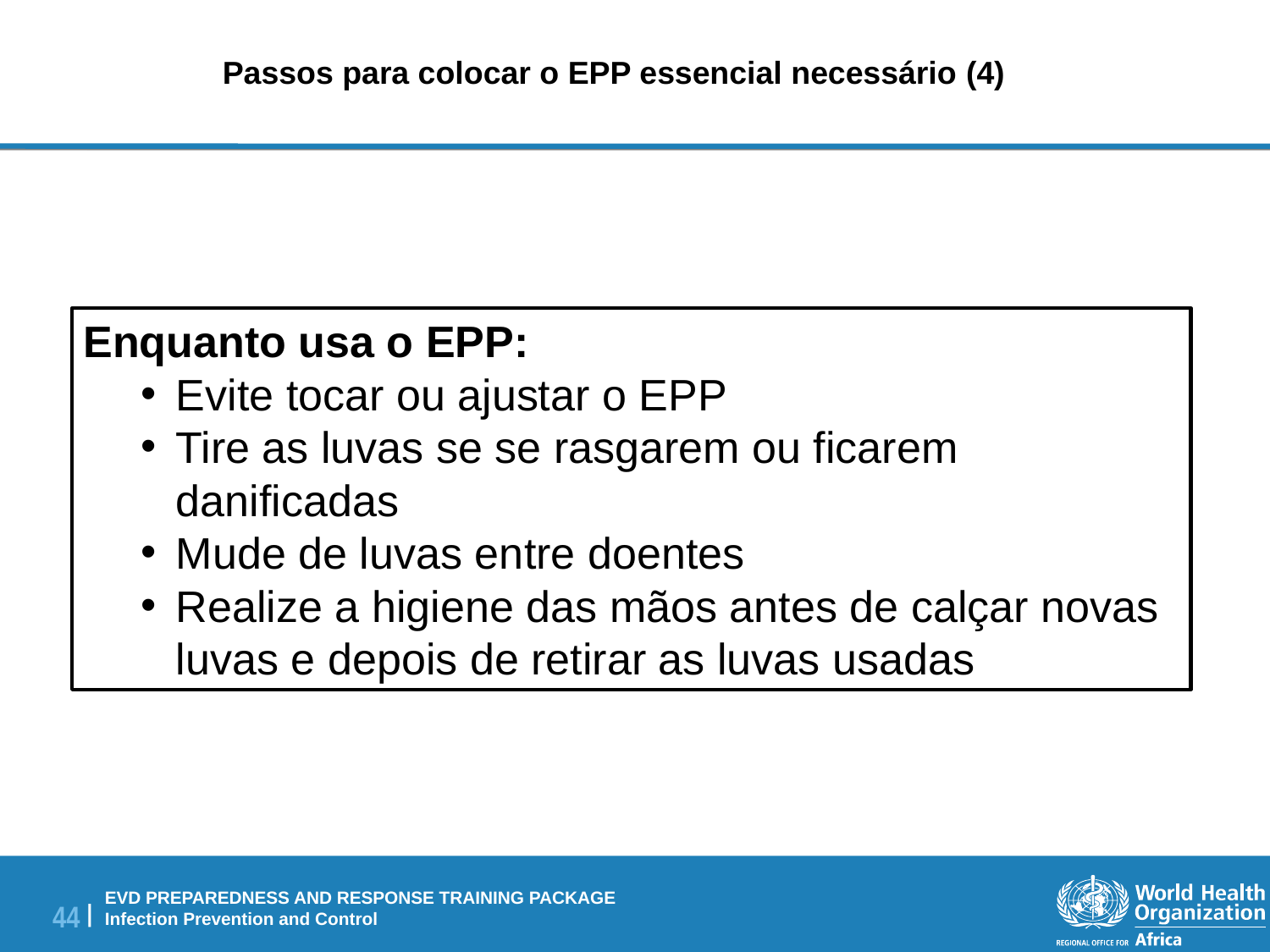

Passos para colocar o EPP essencial necessário (4)
Enquanto usa o EPP:
Evite tocar ou ajustar o EPP
Tire as luvas se se rasgarem ou ficarem danificadas
Mude de luvas entre doentes
Realize a higiene das mãos antes de calçar novas luvas e depois de retirar as luvas usadas